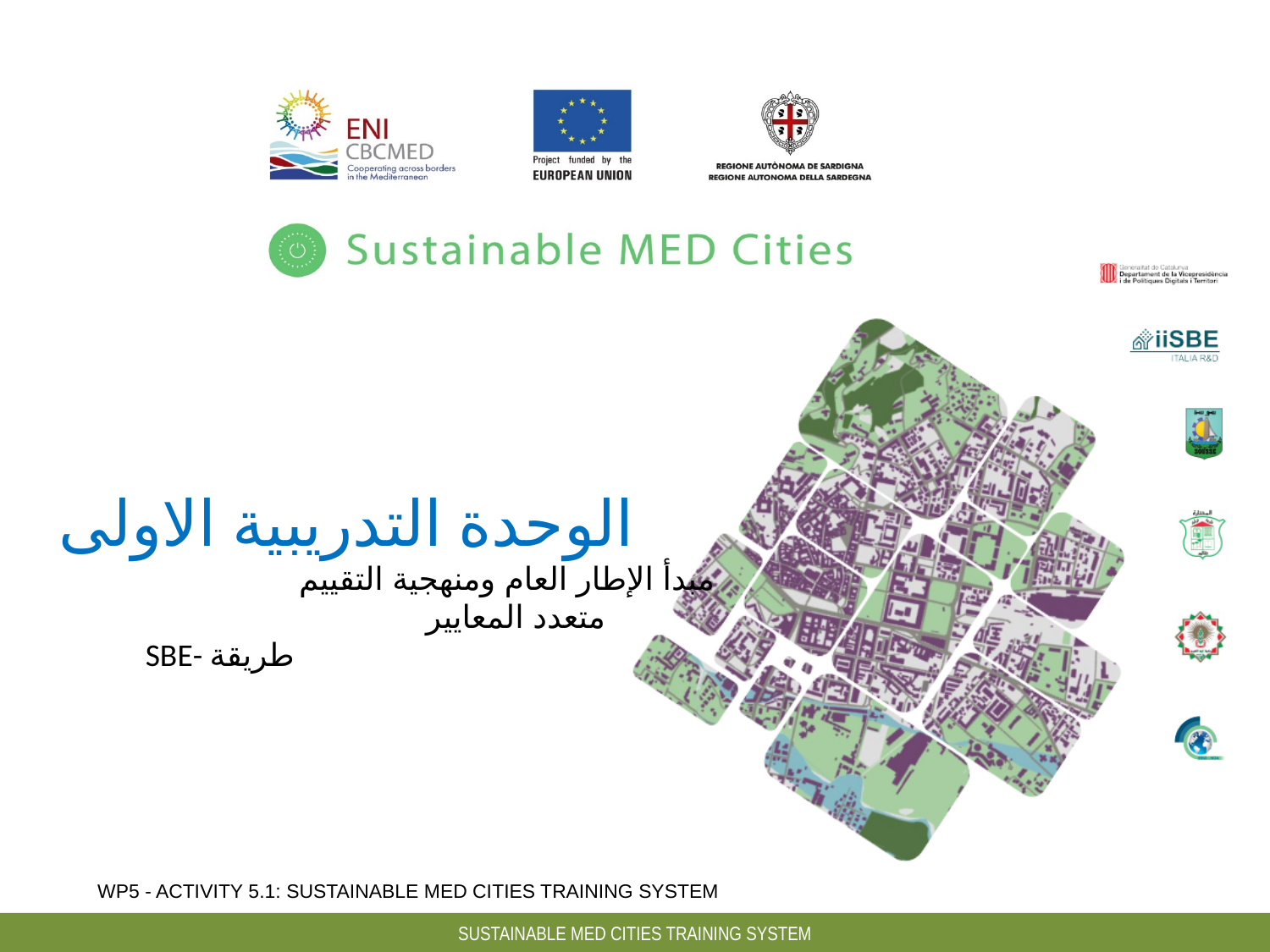

الوحدة التدريبية الاولى
        مبدأ الإطار العام ومنهجية التقييم
              متعدد المعايير
            SBE- طريقة